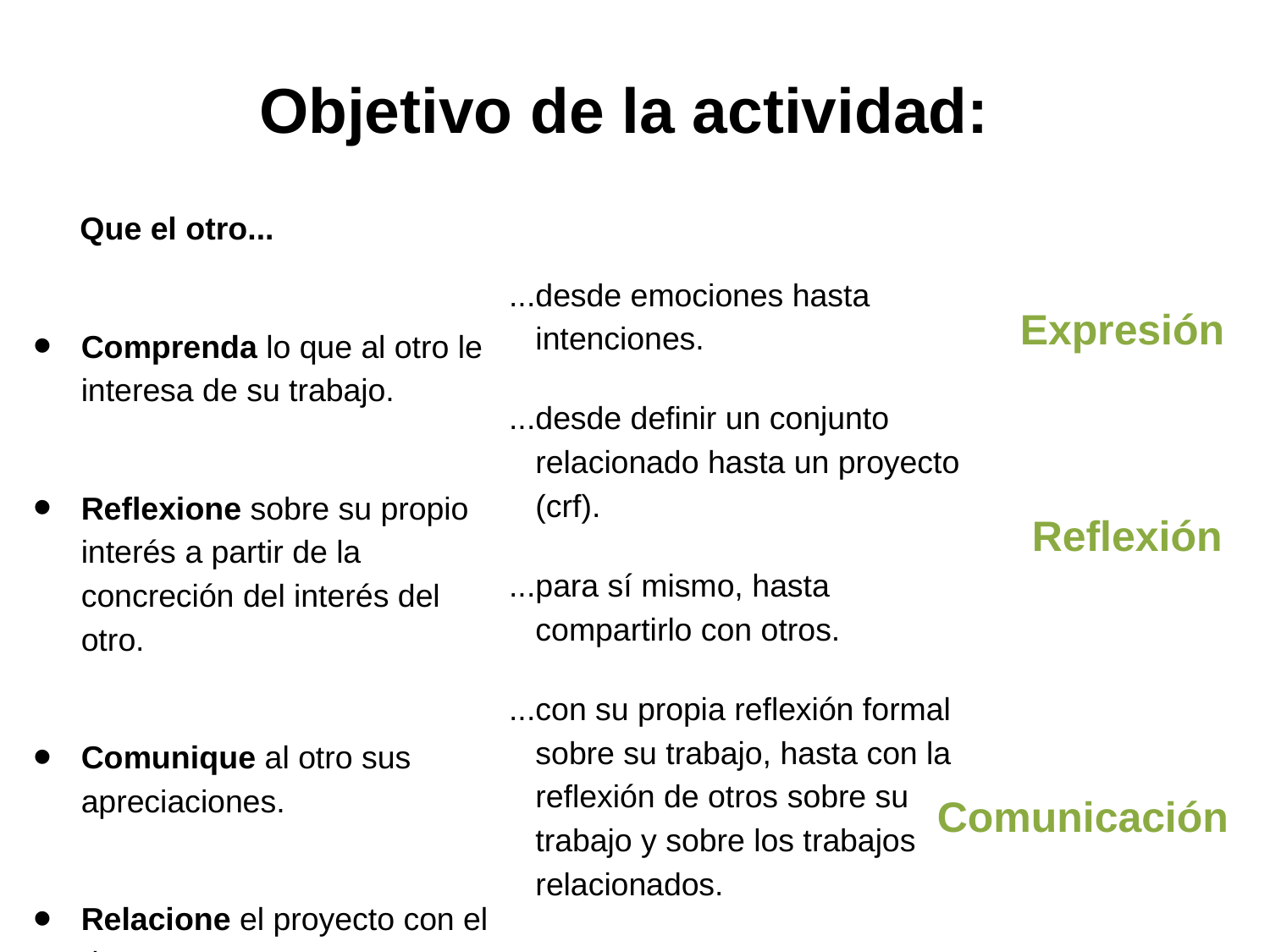

# Objetivo de la actividad:

       Que el otro...

Comprenda lo que al otro le interesa de su trabajo.

Reflexione sobre su propio interés a partir de la concreción del interés del otro.

Comunique al otro sus apreciaciones.

Relacione el proyecto con el de otros.

...desde emociones hasta
   intenciones.

...desde definir un conjunto
   relacionado hasta un proyecto
   (crf).

...para sí mismo, hasta
   compartirlo con otros.

...con su propia reflexión formal
   sobre su trabajo, hasta con la
   reflexión de otros sobre su
   trabajo y sobre los trabajos
   relacionados.

        Expresión

         Reflexión

 Comunicación

       Interacción